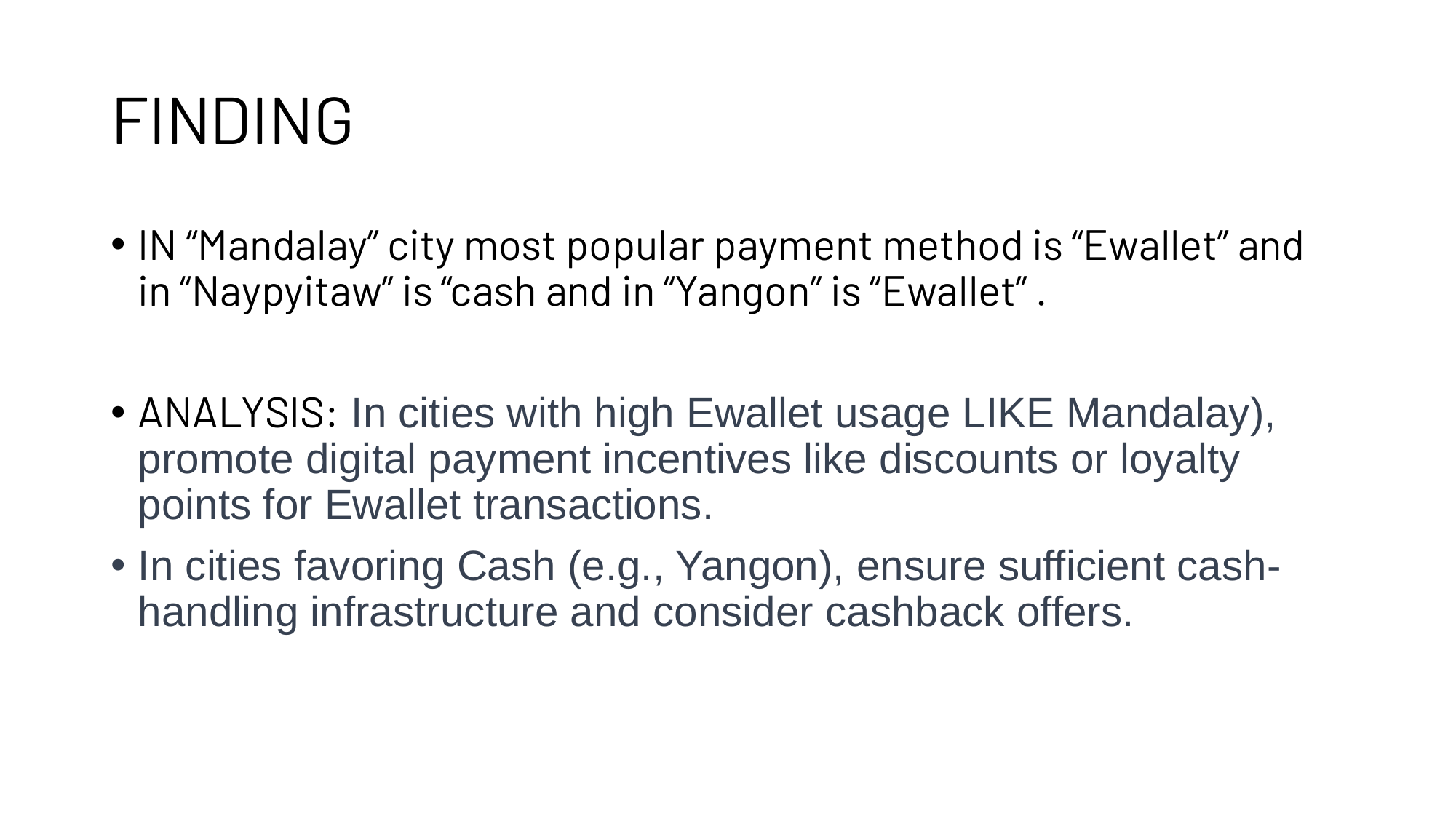

# FINDING
IN “Mandalay” city most popular payment method is “Ewallet” and in “Naypyitaw” is “cash and in “Yangon” is “Ewallet” .

ANALYSIS: In cities with high Ewallet usage LIKE Mandalay), promote digital payment incentives like discounts or loyalty points for Ewallet transactions.
In cities favoring Cash (e.g., Yangon), ensure sufficient cash-handling infrastructure and consider cashback offers.